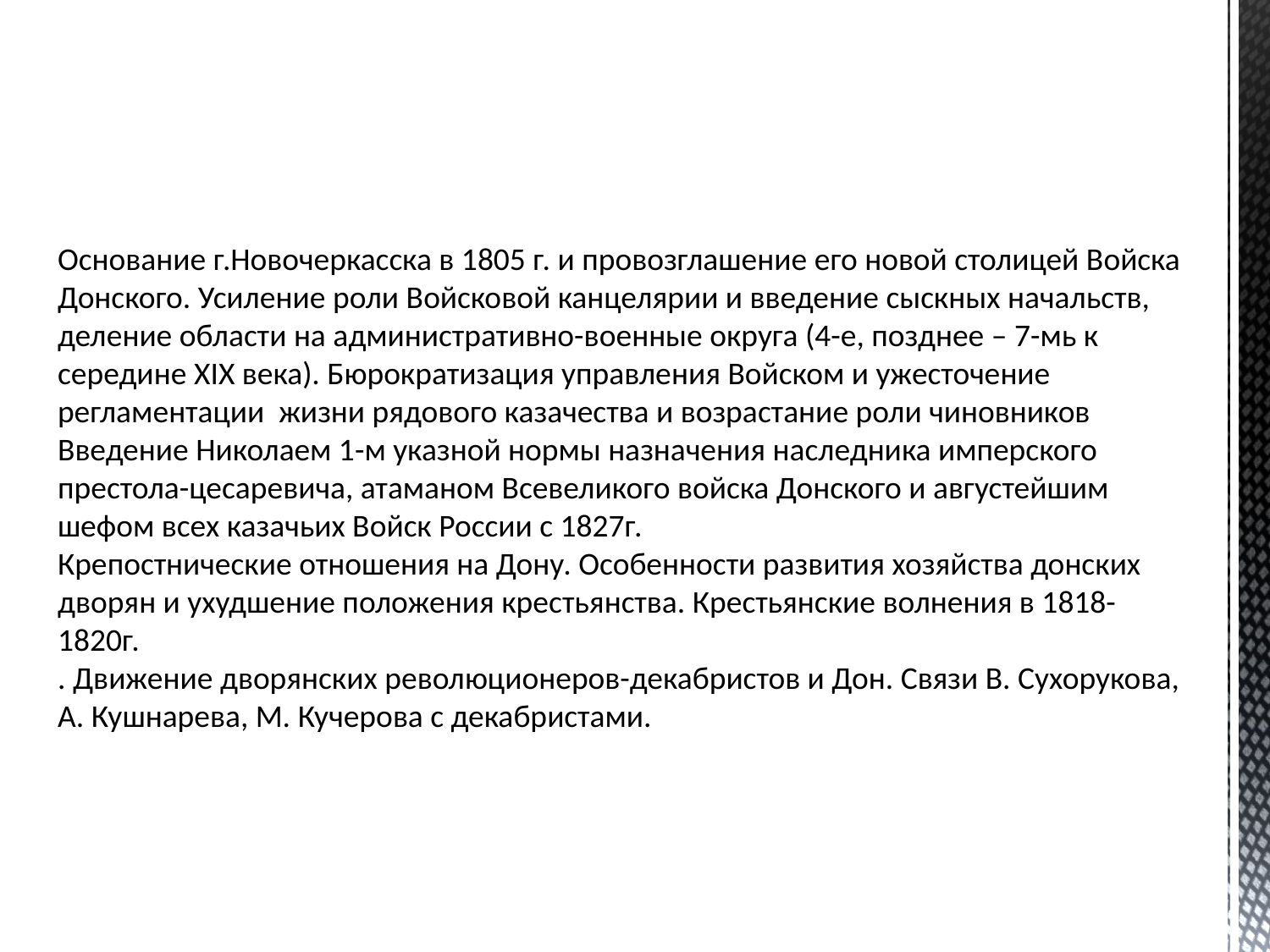

Основание г.Новочеркасска в 1805 г. и провозглашение его новой столицей Войска Донского. Усиление роли Войсковой канцелярии и введение сыскных начальств, деление области на административно-военные округа (4-е, позднее – 7-мь к середине XIX века). Бюрократизация управления Войском и ужесточение регламентации  жизни рядового казачества и возрастание роли чиновников
Введение Николаем 1-м указной нормы назначения наследника имперского престола-цесаревича, атаманом Всевеликого войска Донского и августейшим шефом всех казачьих Войск России с 1827г.
Крепостнические отношения на Дону. Особенности развития хозяйства донских дворян и ухудшение положения крестьянства. Крестьянские волнения в 1818-1820г.
. Движение дворянских революционеров-декабристов и Дон. Связи В. Сухорукова, А. Кушнарева, М. Кучерова с декабристами.